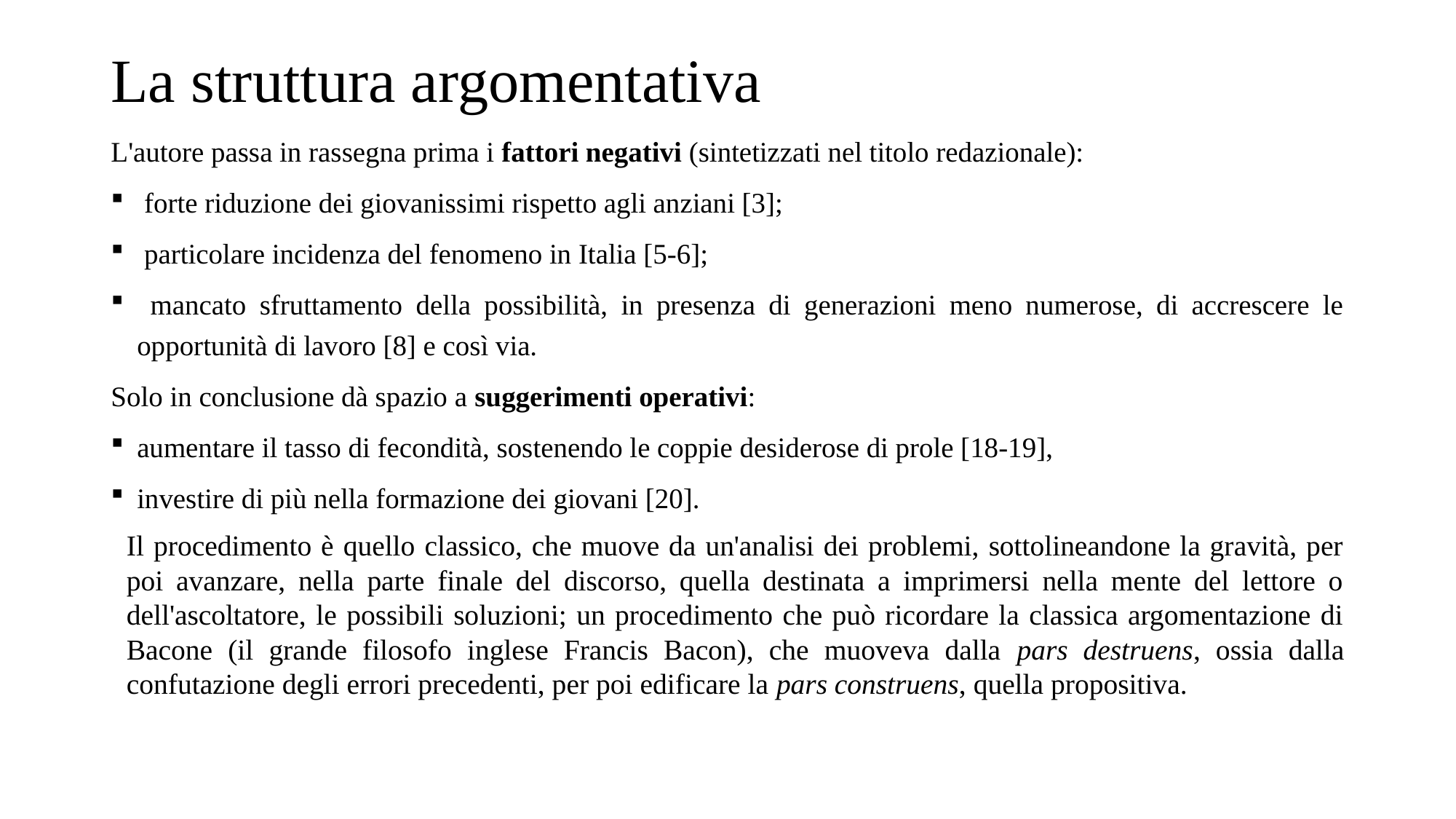

# La struttura argomentativa
L'autore passa in rassegna prima i fattori negativi (sintetizzati nel titolo redazionale):
 forte riduzione dei giovanissimi rispetto agli anziani [3];
 particolare incidenza del fenomeno in Italia [5-6];
 mancato sfruttamento della possibilità, in presenza di generazioni meno numerose, di accrescere le opportunità di lavoro [8] e così via.
Solo in conclusione dà spazio a suggerimenti operativi:
aumentare il tasso di fecondità, sostenendo le coppie desiderose di prole [18-19],
investire di più nella formazione dei giovani [20].

Il procedimento è quello classico, che muove da un'analisi dei problemi, sottolineandone la gravità, per poi avanzare, nella parte finale del discorso, quella destinata a imprimersi nella mente del lettore o dell'ascoltatore, le possibili soluzioni; un procedimento che può ricordare la classica argomentazione di Bacone (il grande filosofo inglese Francis Bacon), che muoveva dalla pars destruens, ossia dalla confutazione degli errori precedenti, per poi edificare la pars construens, quella propositiva.